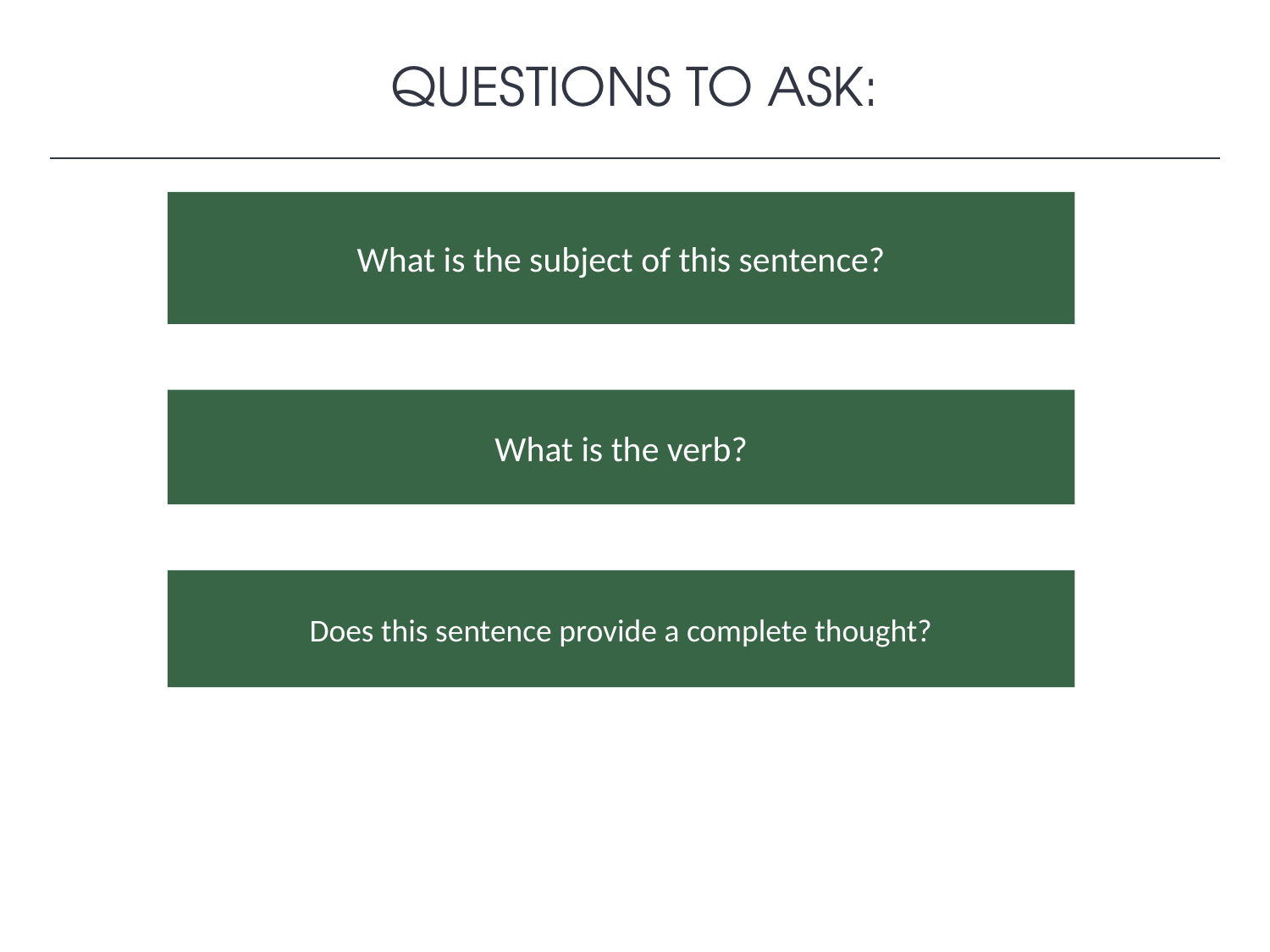

QUESTIONS TO ASK:
HAWKES LEARNING
What is the subject of this sentence?
What is the verb?
Does this sentence provide a complete thought?